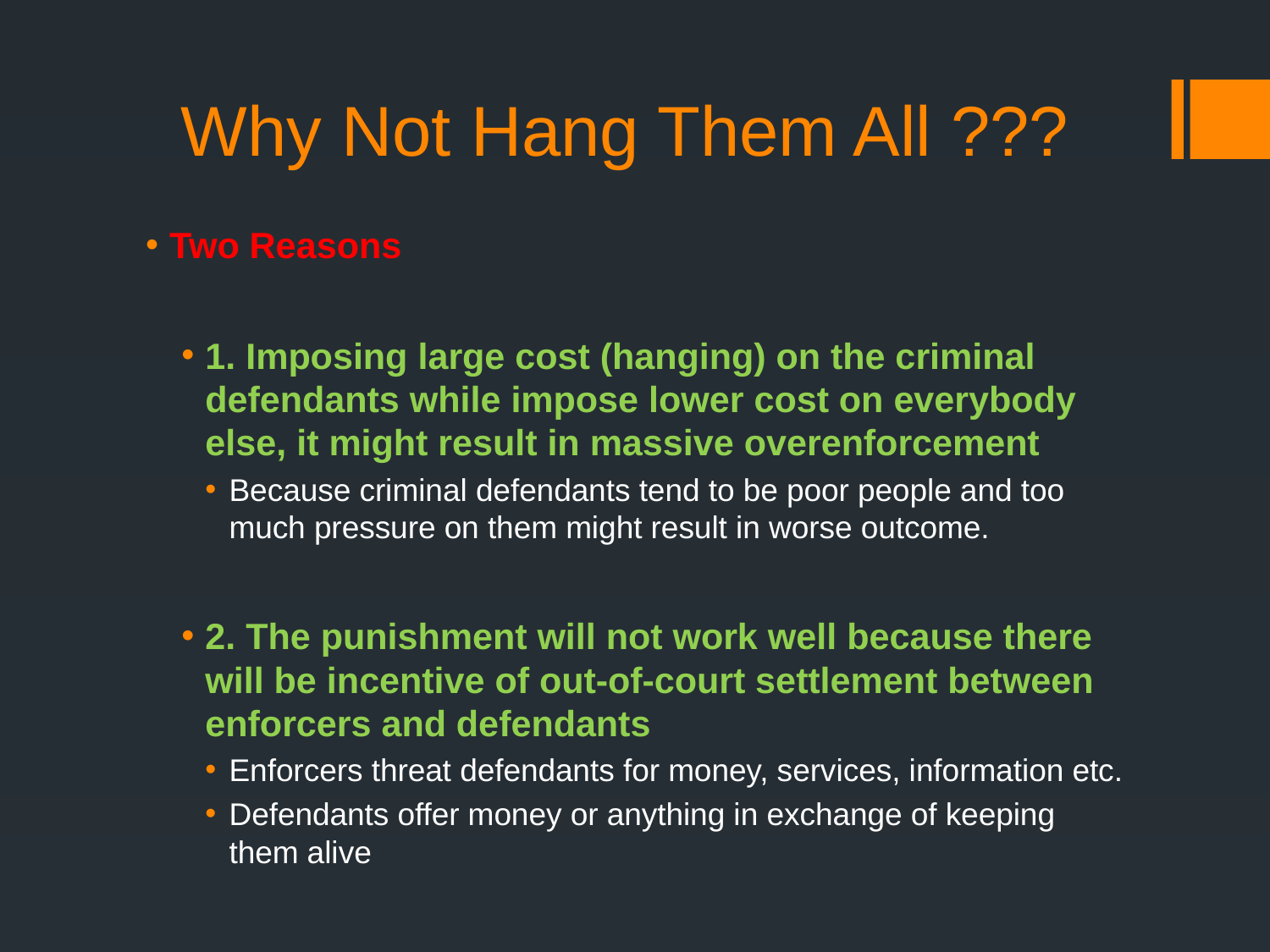

# Why Not Hang Them All ???
Two Reasons

1. Imposing large cost (hanging) on the criminal defendants while impose lower cost on everybody else, it might result in massive overenforcement
Because criminal defendants tend to be poor people and too much pressure on them might result in worse outcome.

2. The punishment will not work well because there will be incentive of out-of-court settlement between enforcers and defendants
Enforcers threat defendants for money, services, information etc.
Defendants offer money or anything in exchange of keeping them alive